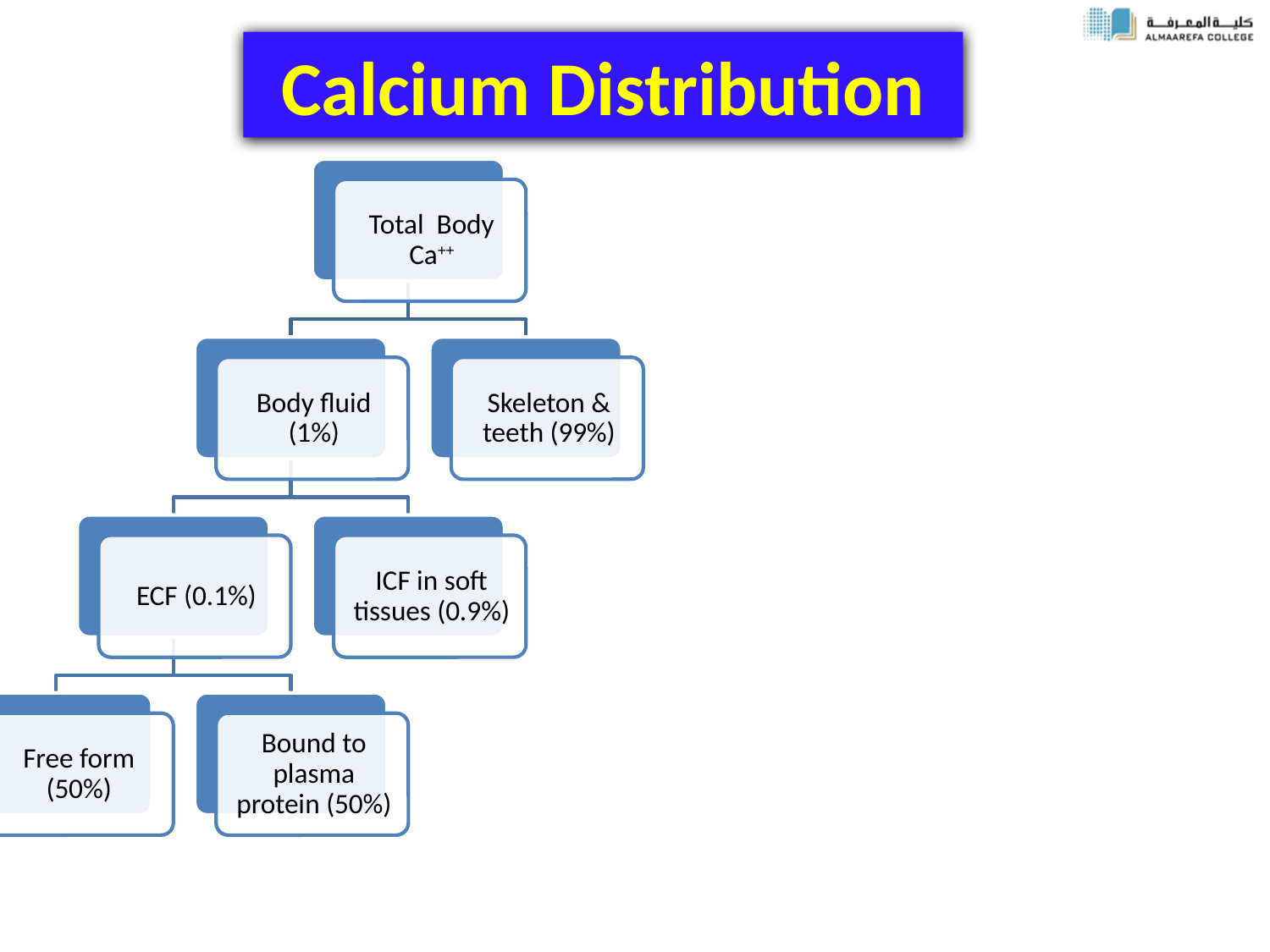

# Calcium Distribution
Total  Body Ca++
Body fluid (1%)
ECF (0.1%)
Free form (50%)
Bound to plasma protein (50%)
ICF in soft tissues (0.9%)
Skeleton & teeth (99%)